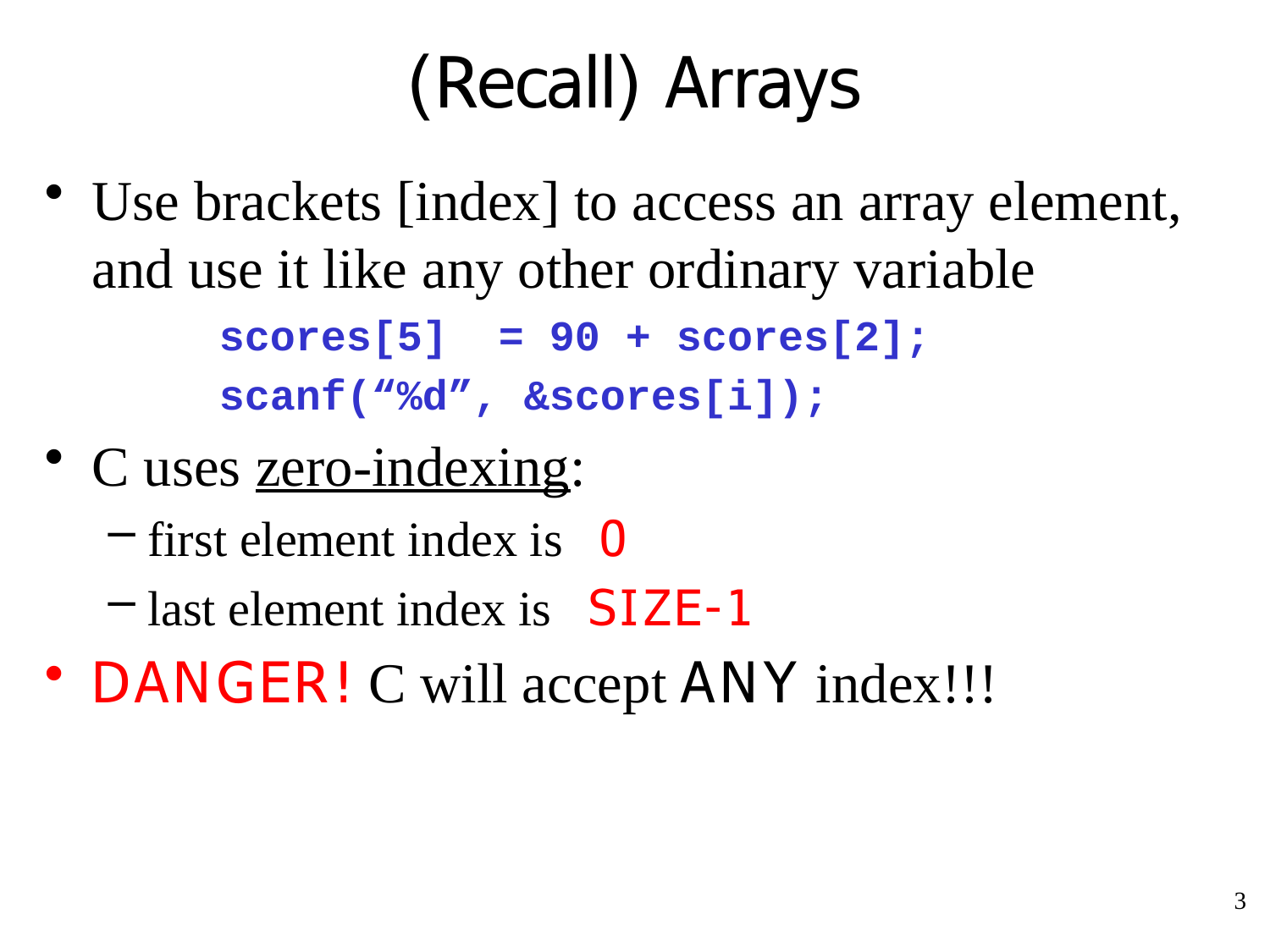

# (Recall) Arrays
Use brackets [index] to access an array element,
and use it like any other ordinary variable
		scores[5]  = 90 + scores[2];
		scanf(“%d”, &scores[i]);
C uses zero-indexing:
first element index is   0
last element index is   SIZE-1
DANGER! C will accept ANY index!!!
3